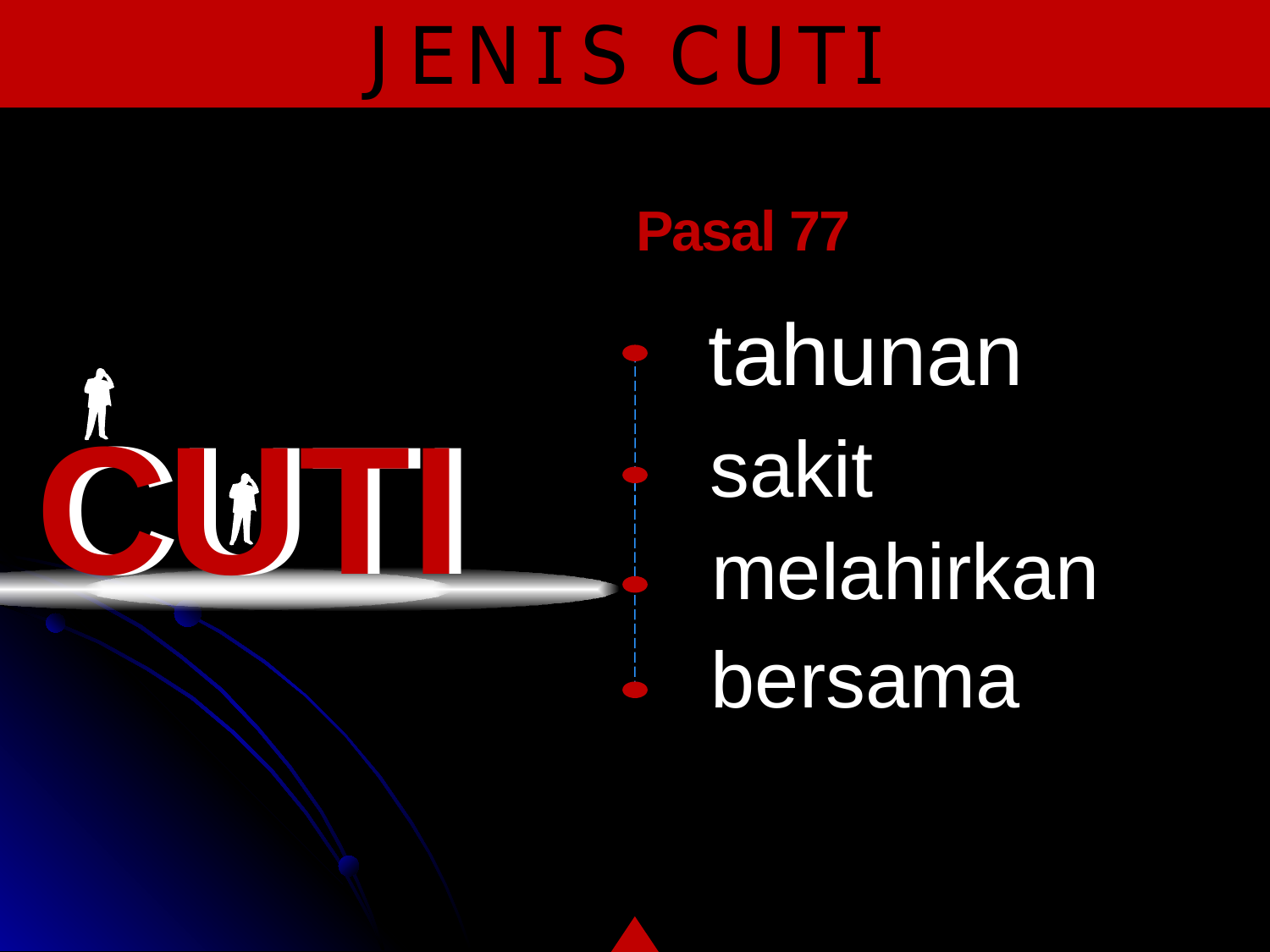

Pasal 75

JENIS CUTI
Pasal 77
tahunan

CUTI
CUTI
sakit

melahirkan

bersama

a. Cuti tahunan;
b. Cuti sakit;
c. Cuti melahirkan; dan
d. Cuti bersama.